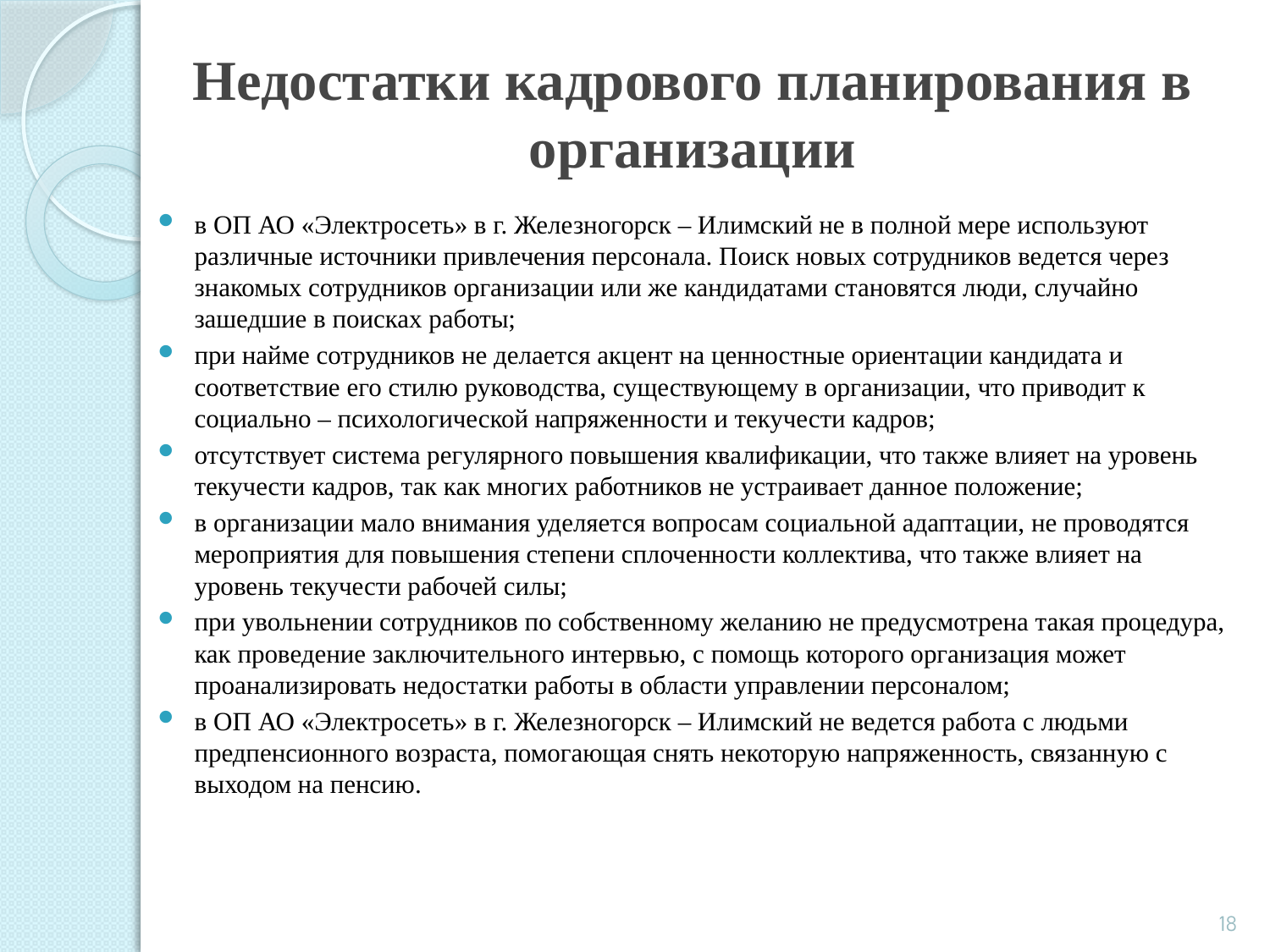

# Недостатки кадрового планирования в организации
в ОП АО «Электросеть» в г. Железногорск – Илимский не в полной мере используют различные источники привлечения персонала. Поиск новых сотрудников ведется через знакомых сотрудников организации или же кандидатами становятся люди, случайно зашедшие в поисках работы;
при найме сотрудников не делается акцент на ценностные ориентации кандидата и соответствие его стилю руководства, существующему в организации, что приводит к социально – психологической напряженности и текучести кадров;
отсутствует система регулярного повышения квалификации, что также влияет на уровень текучести кадров, так как многих работников не устраивает данное положение;
в организации мало внимания уделяется вопросам социальной адаптации, не проводятся мероприятия для повышения степени сплоченности коллектива, что также влияет на уровень текучести рабочей силы;
при увольнении сотрудников по собственному желанию не предусмотрена такая процедура, как проведение заключительного интервью, с помощь которого организация может проанализировать недостатки работы в области управлении персоналом;
в ОП АО «Электросеть» в г. Железногорск – Илимский не ведется работа с людьми предпенсионного возраста, помогающая снять некоторую напряженность, связанную с выходом на пенсию.

18